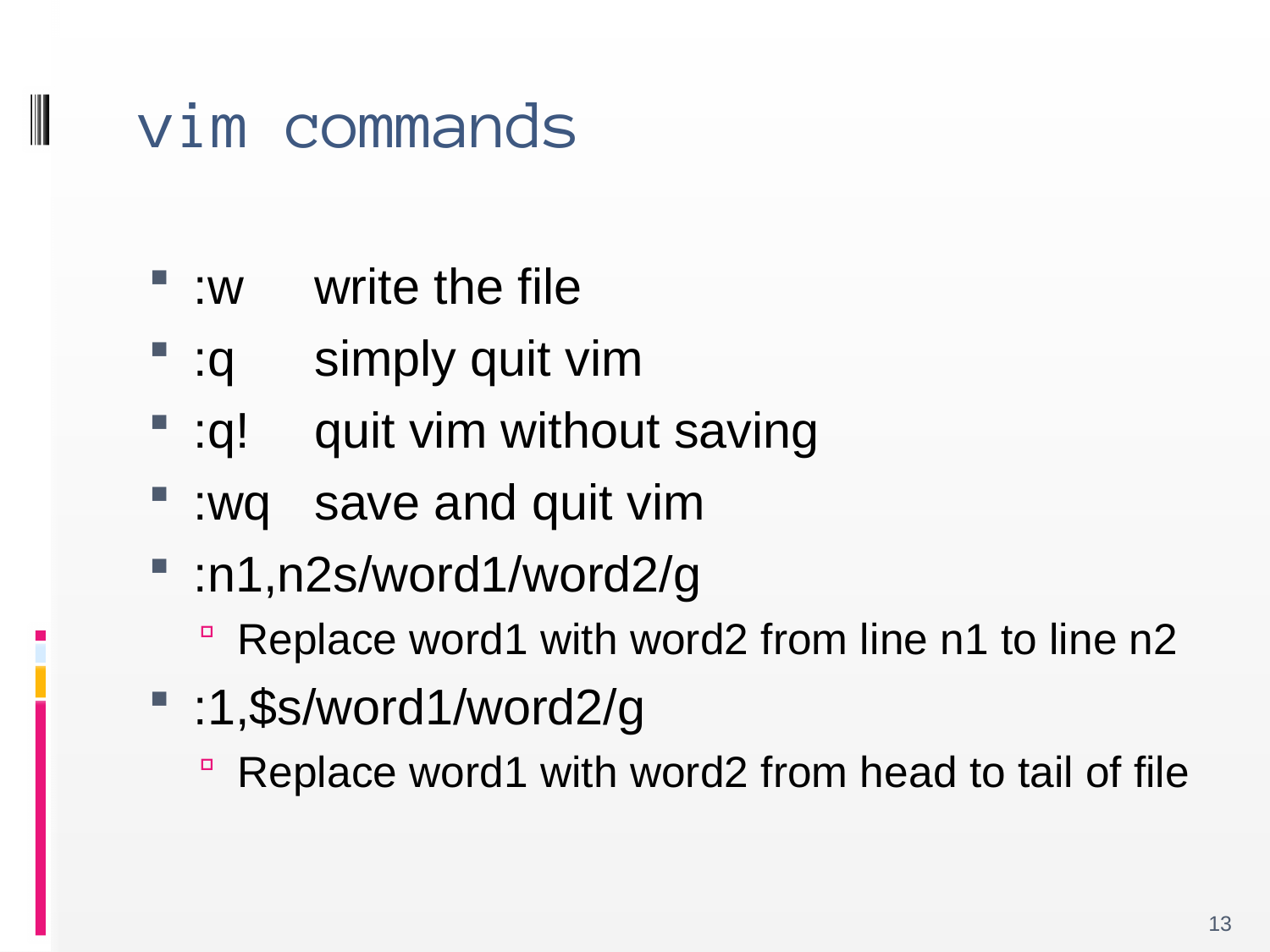

# vim commands
:w		write the file
:q		simply quit vim
:q!		quit vim without saving
:wq	save and quit vim
:n1,n2s/word1/word2/g
Replace word1 with word2 from line n1 to line n2
:1,$s/word1/word2/g
Replace word1 with word2 from head to tail of file
13